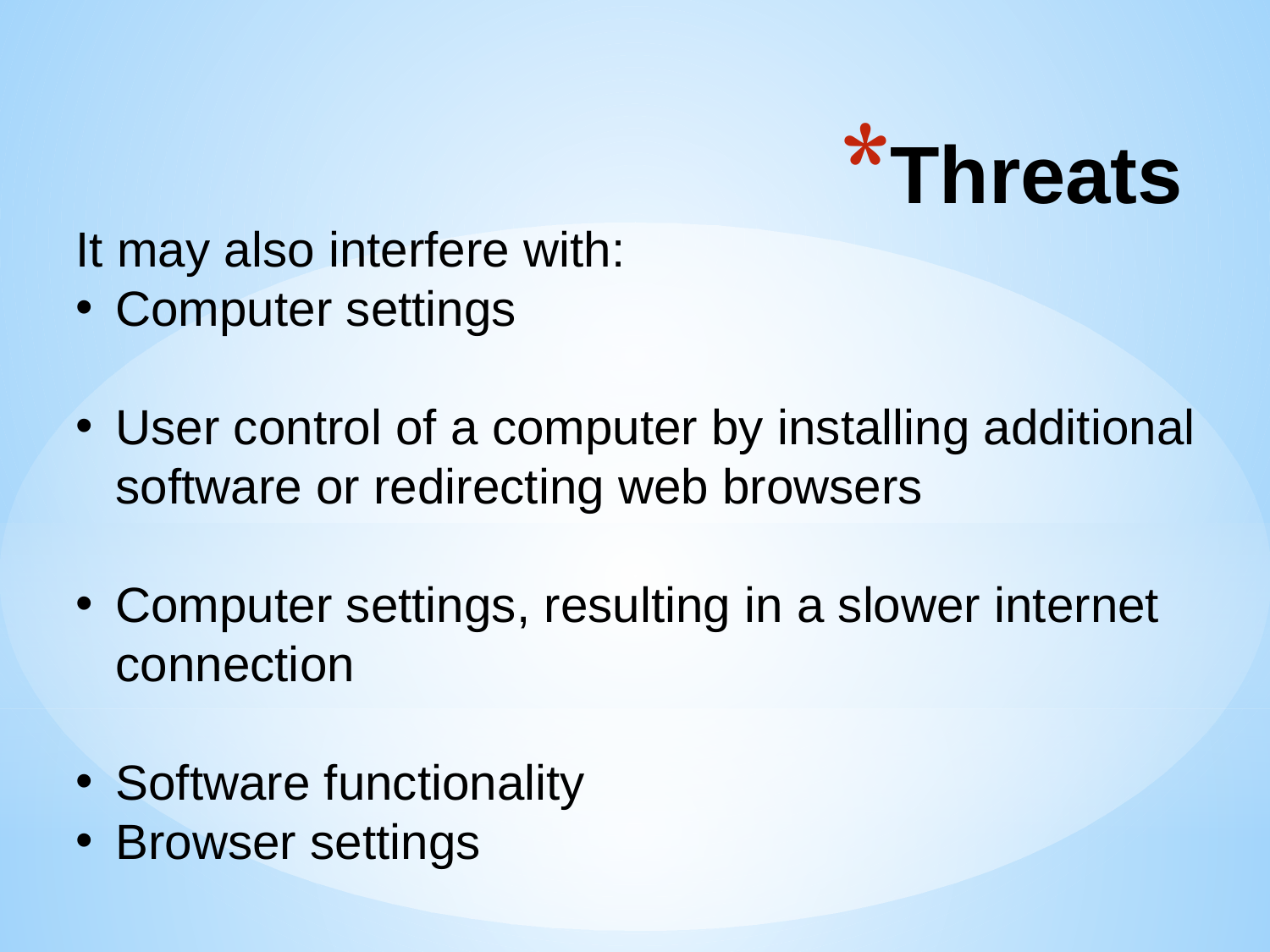

# Threats
It may also interfere with:
Computer settings

User control of a computer by installing additional software or redirecting web browsers

Computer settings, resulting in a slower internet connection

Software functionality
Browser settings